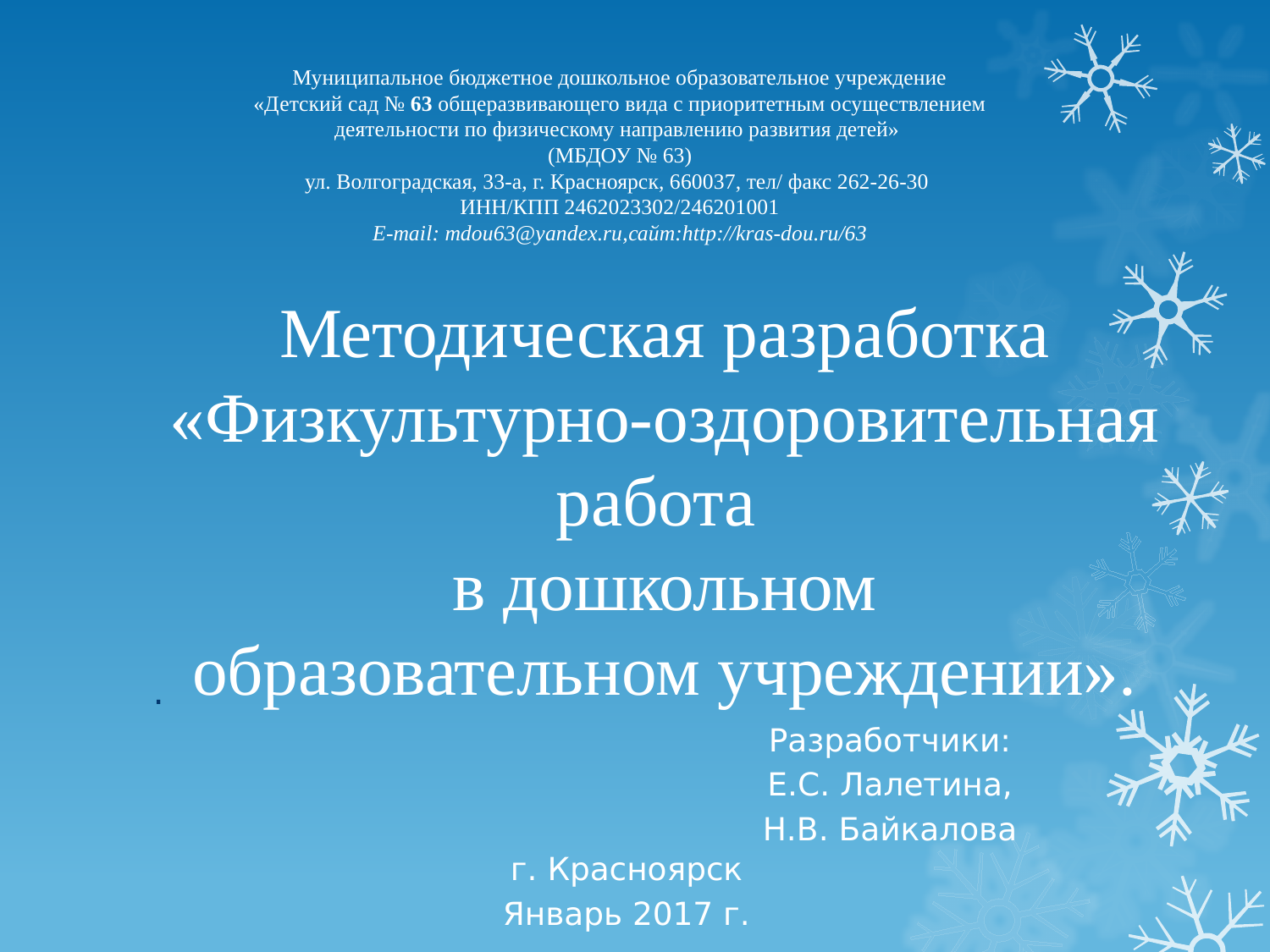

Муниципальное бюджетное дошкольное образовательное учреждение
«Детский сад № 63 общеразвивающего вида с приоритетным осуществлением деятельности по физическому направлению развития детей»
(МБДОУ № 63)
ул. Волгоградская, 33-а, г. Красноярск, 660037, тел/ факс 262-26-30
ИНН/КПП 2462023302/246201001
Е-mail: mdou63@yandex.ru,сайт:http://kras-dou.ru/63

# Методическая разработка «Физкультурно-оздоровительная работа в дошкольном образовательном учреждении».
.
Разработчики:
Е.С. Лалетина,
Н.В. Байкалова
г. Красноярск
Январь 2017 г.